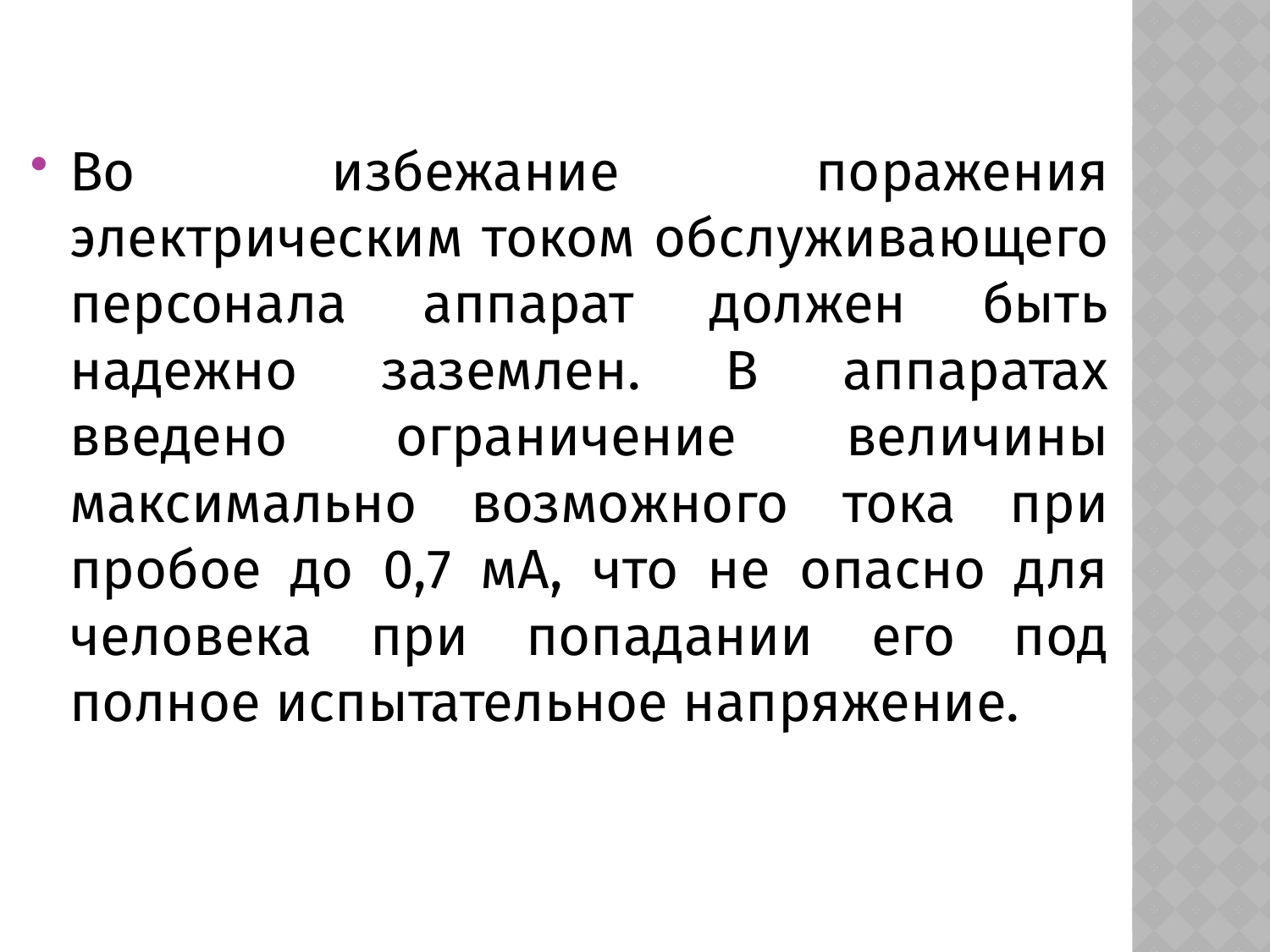

#
Во избежание поражения электрическим током обслуживающего персонала аппарат должен быть надежно заземлен. В аппаратах введено ограничение величины максимально возможного тока при пробое до 0,7 мА, что не опасно для человека при попадании его под полное испытательное напряжение.